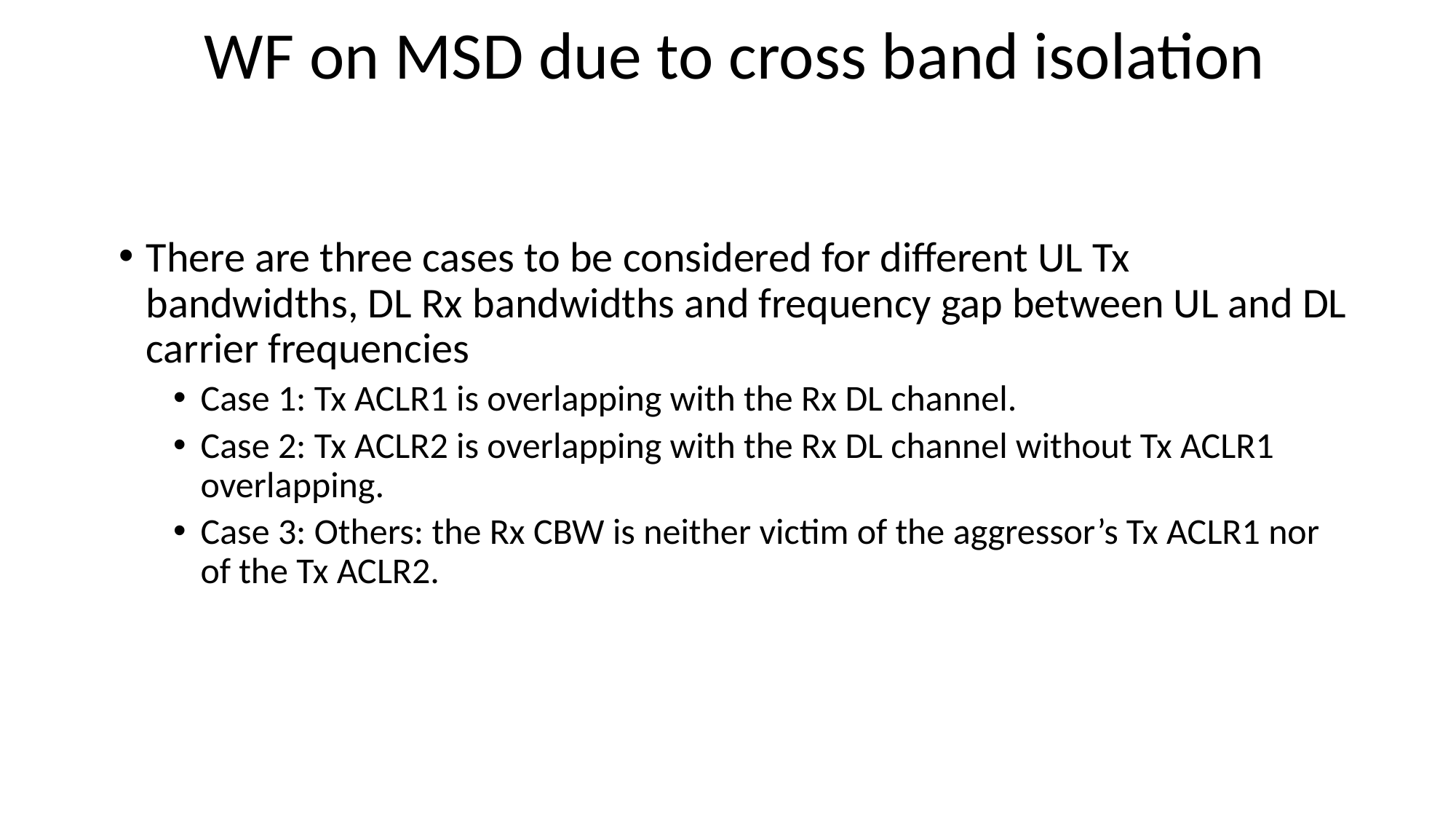

# WF on MSD due to cross band isolation
There are three cases to be considered for different UL Tx bandwidths, DL Rx bandwidths and frequency gap between UL and DL carrier frequencies
Case 1: Tx ACLR1 is overlapping with the Rx DL channel.
Case 2: Tx ACLR2 is overlapping with the Rx DL channel without Tx ACLR1 overlapping.
Case 3: Others: the Rx CBW is neither victim of the aggressor’s Tx ACLR1 nor of the Tx ACLR2.